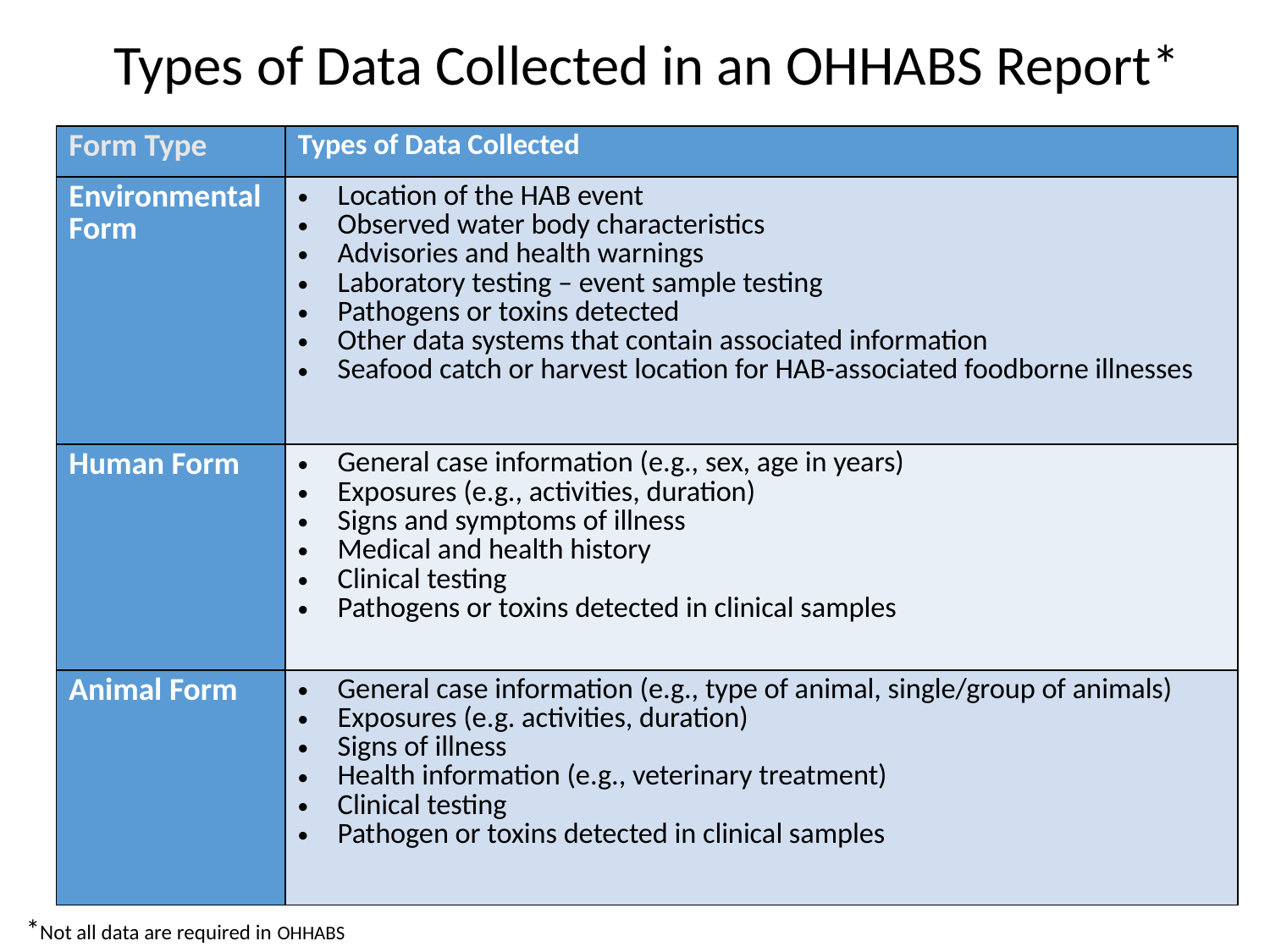

# Types of Data Collected in an OHHABS Report*
| Form Type | Types of Data Collected |
| --- | --- |
| Environmental Form | Location of the HAB event Observed water body characteristics Advisories and health warnings Laboratory testing – event sample testing Pathogens or toxins detected Other data systems that contain associated information Seafood catch or harvest location for HAB-associated foodborne illnesses |
| Human Form | General case information (e.g., sex, age in years) Exposures (e.g., activities, duration) Signs and symptoms of illness Medical and health history Clinical testing Pathogens or toxins detected in clinical samples |
| Animal Form | General case information (e.g., type of animal, single/group of animals) Exposures (e.g. activities, duration) Signs of illness Health information (e.g., veterinary treatment) Clinical testing Pathogen or toxins detected in clinical samples |
*Not all data are required in OHHABS